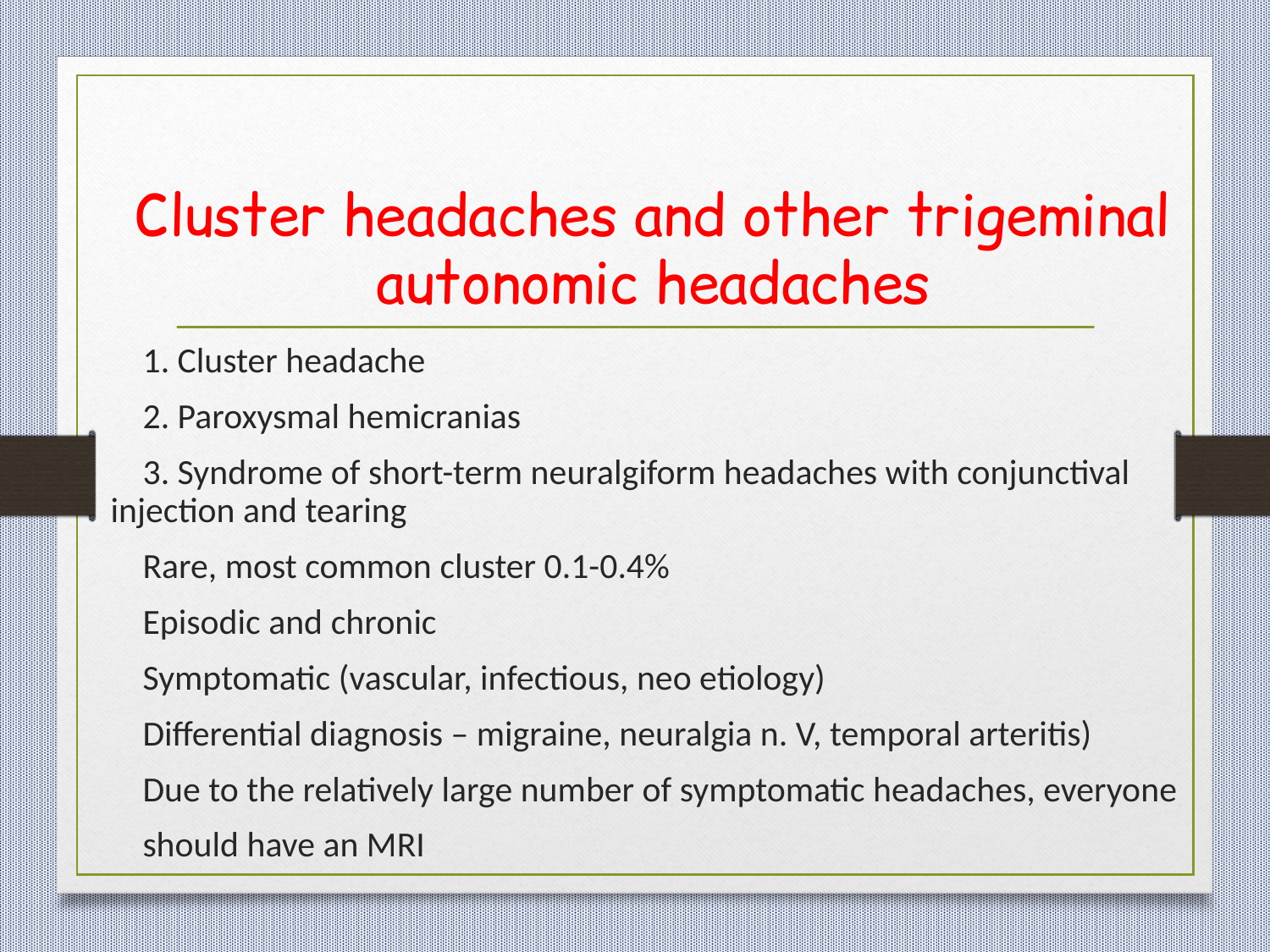

# Cluster headaches and other trigeminal autonomic headaches
    1. Cluster headache
    2. Paroxysmal hemicranias
    3. Syndrome of short-term neuralgiform headaches with conjunctival injection and tearing
    Rare, most common cluster 0.1-0.4%
    Episodic and chronic
    Symptomatic (vascular, infectious, neo etiology)
    Differential diagnosis – migraine, neuralgia n. V, temporal arteritis)
    Due to the relatively large number of symptomatic headaches, everyone
    should have an MRI